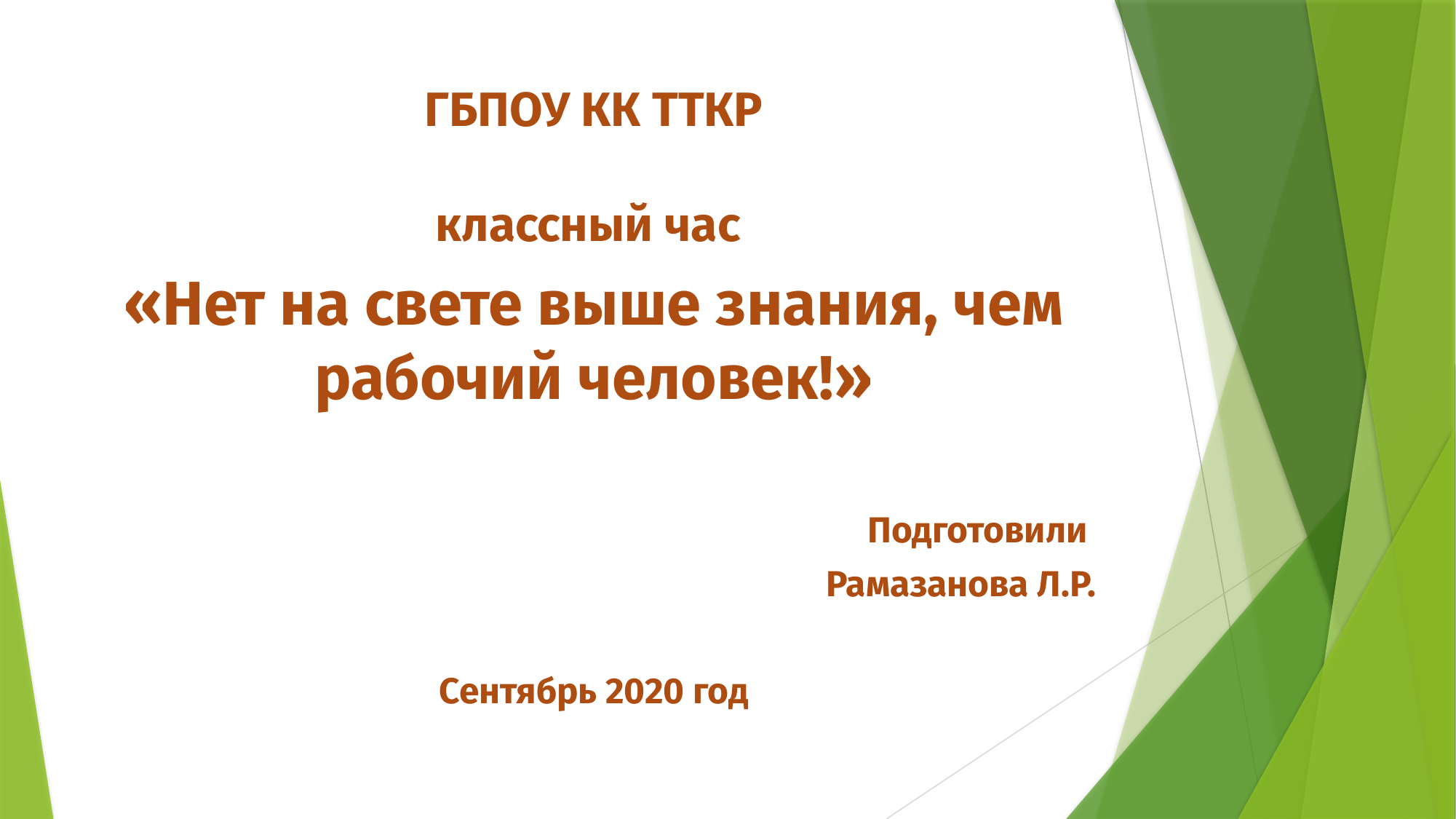

# ГБПОУ КК ТТКР классный час
«Нет на свете выше знания, чем рабочий человек!»

Подготовили
Рамазанова Л.Р.

Сентябрь 2020 год